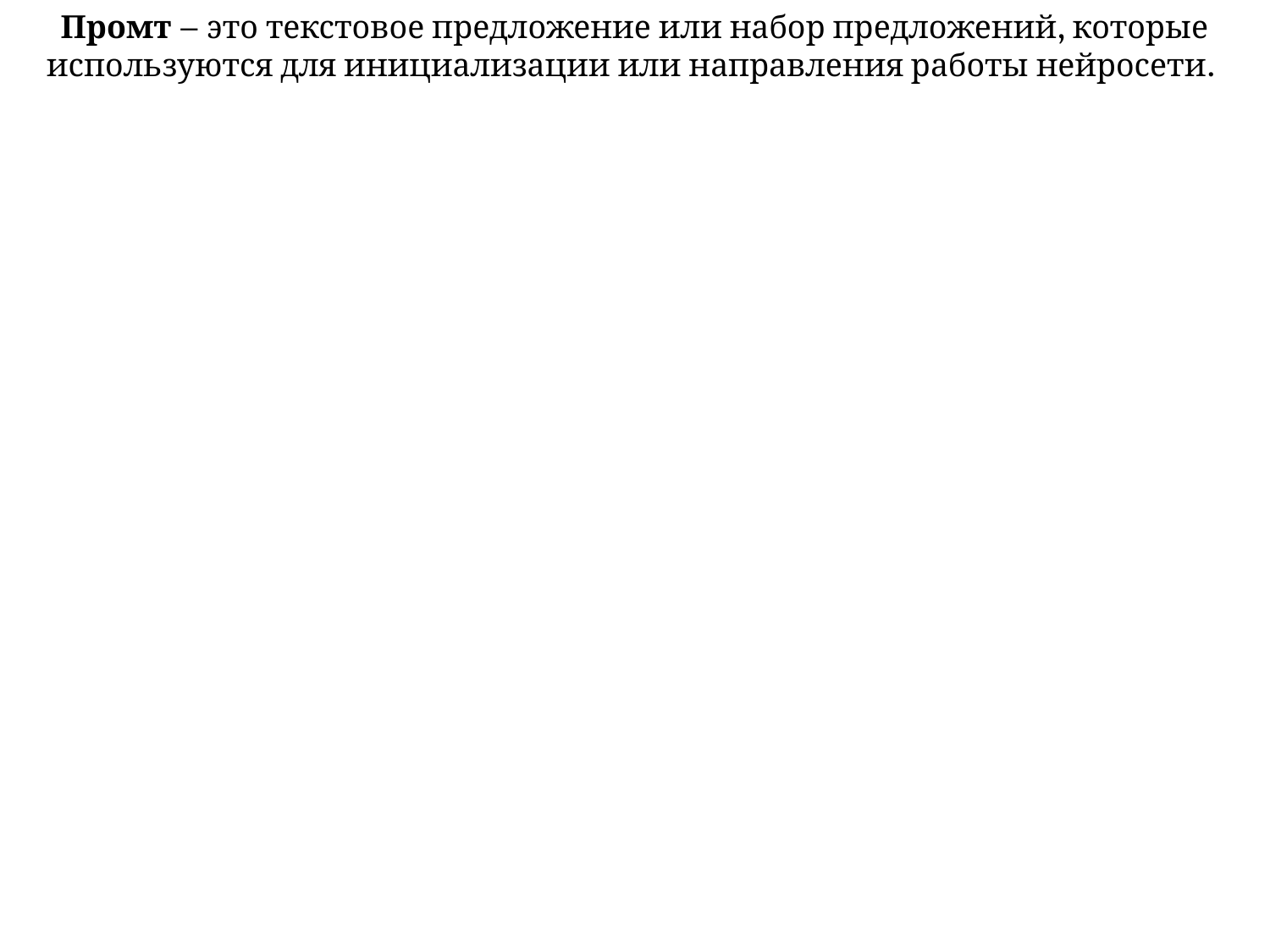

Промт – это текстовое предложение или набор предложений, которые используются для инициализации или направления работы нейросети.